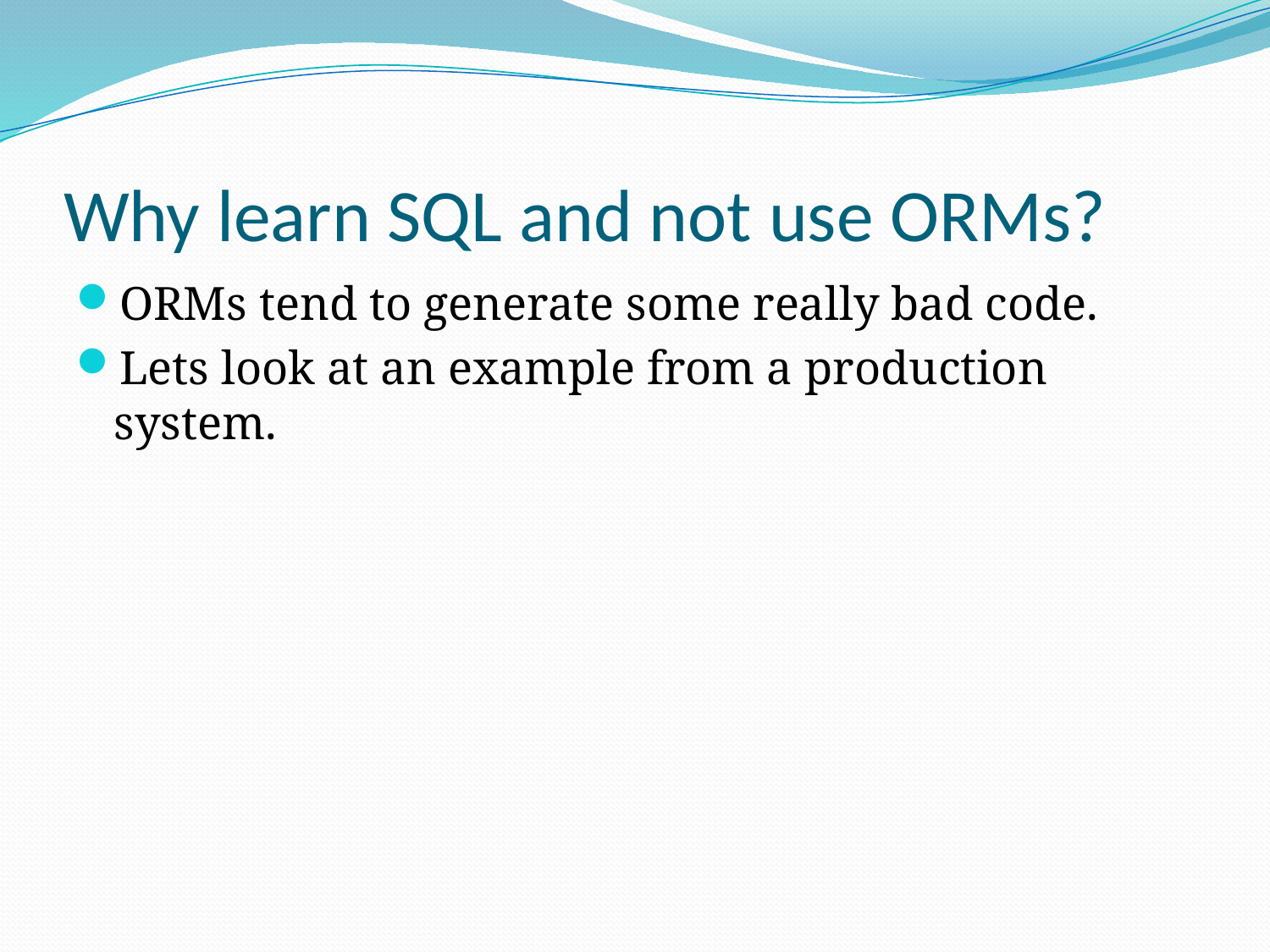

# Why learn SQL and not use ORMs?
ORMs tend to generate some really bad code.
Lets look at an example from a production system.